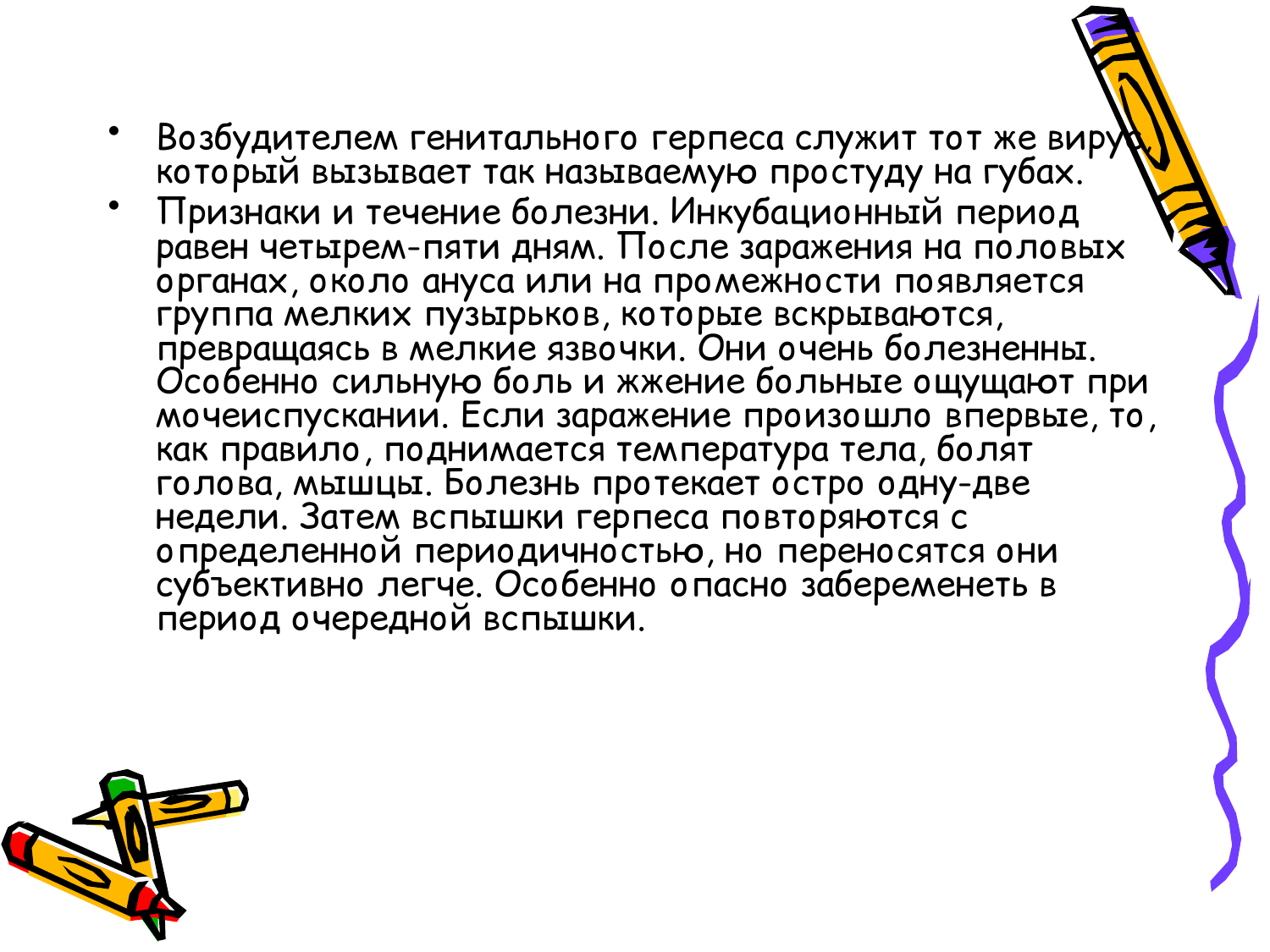

Возбудителем генитального герпеса слу­жит тот же вирус, который вызывает так называемую простуду на губах.
Признаки и течение болезни. Инкуба­ционный период равен четырем-пяти дням. После за­ражения на половых органах, около ануса или на про­межности появляется группа мелких пузырьков, ко­торые вскрываются, превращаясь в мелкие язвочки. Они очень болезненны. Особенно сильную боль и жжение больные ощущают при мочеиспускании. Если заражение произошло впервые, то, как правило, поднимается температура тела, болят голова, мыш­цы. Болезнь протекает остро одну-две недели. Затем вспышки герпеса повторяются с определенной пери­одичностью, но переносятся они субъективно легче. Особенно опасно забеременеть в период очередной вспышки.